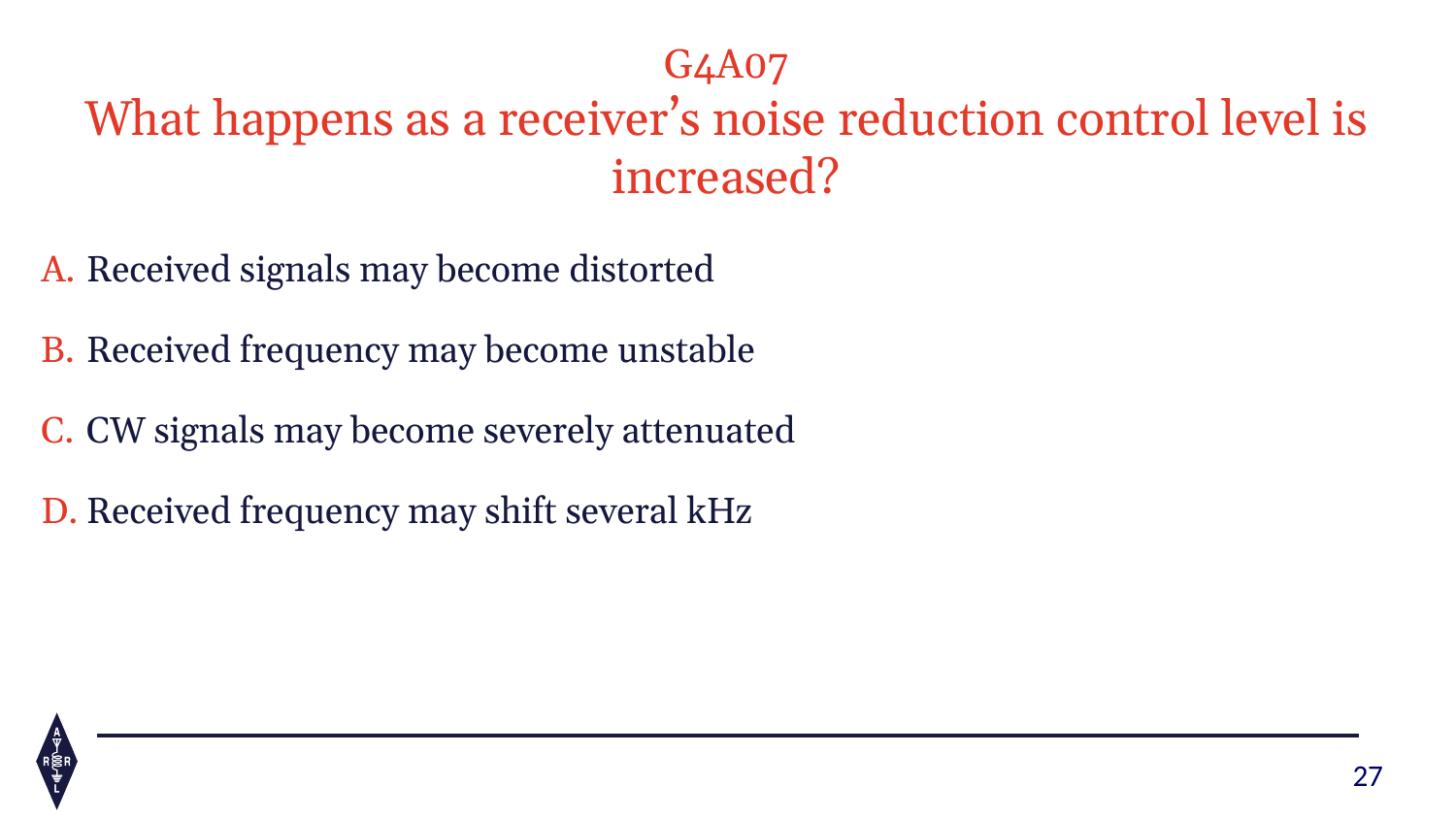

G4A07
What happens as a receiver’s noise reduction control level is increased?
Received signals may become distorted
Received frequency may become unstable
CW signals may become severely attenuated
Received frequency may shift several kHz
27